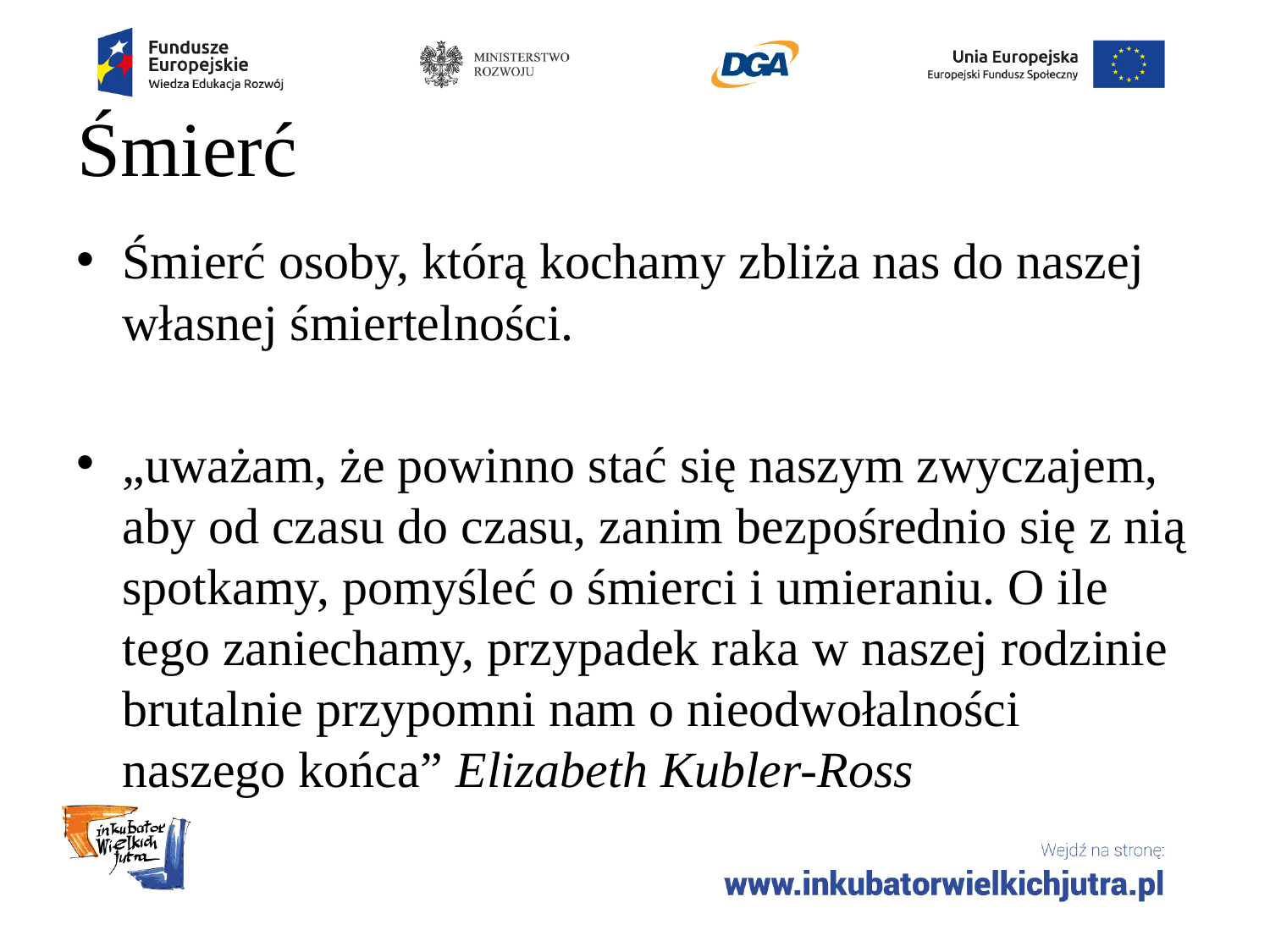

# Śmierć
Śmierć osoby, którą kochamy zbliża nas do naszej własnej śmiertelności.

„uważam, że powinno stać się naszym zwyczajem, aby od czasu do czasu, zanim bezpośrednio się z nią spotkamy, pomyśleć o śmierci i umieraniu. O ile tego zaniechamy, przypadek raka w naszej rodzinie brutalnie przypomni nam o nieodwołalności naszego końca” Elizabeth Kubler-Ross